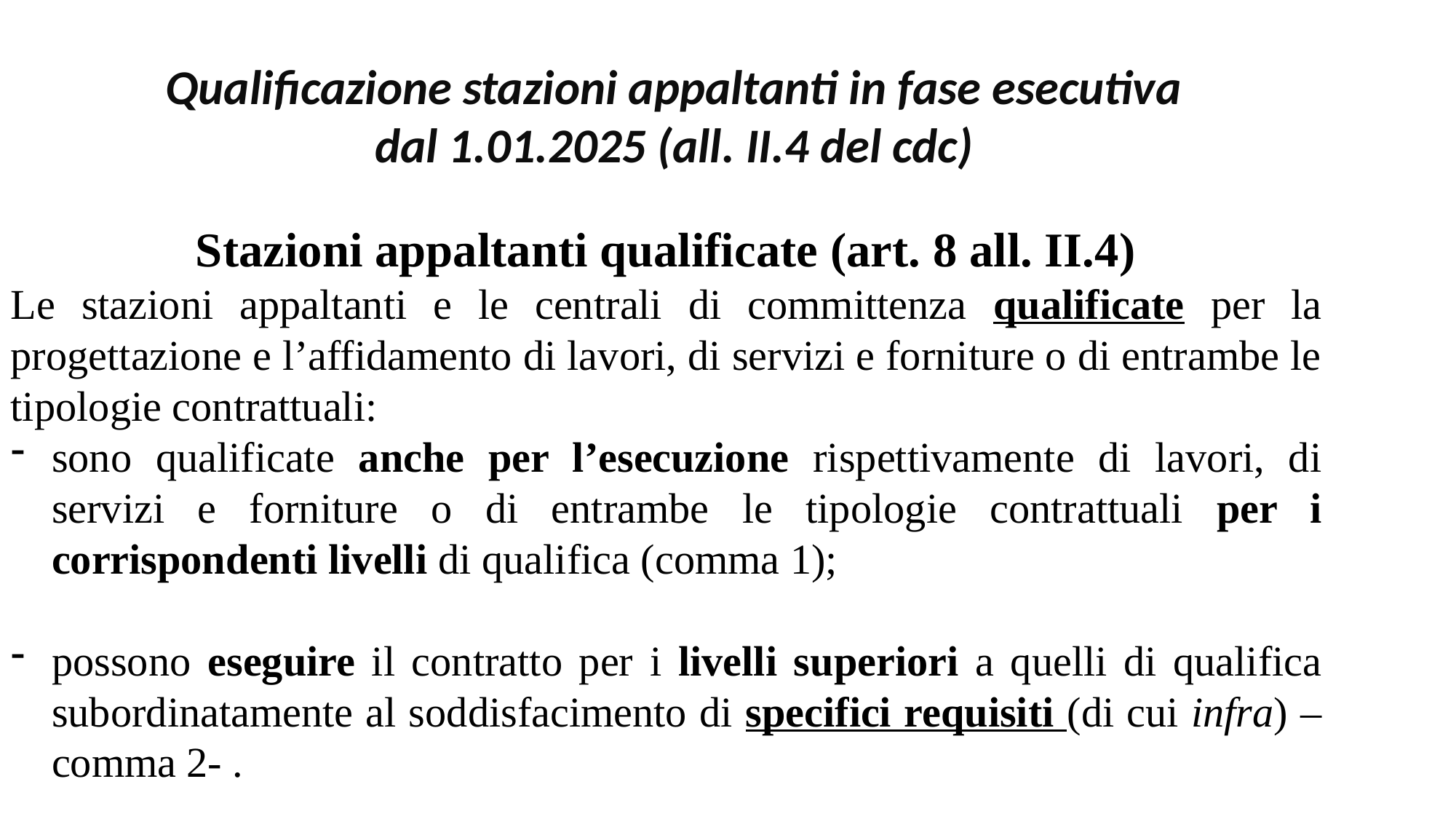

Qualificazione stazioni appaltanti in fase esecutiva dal 1.01.2025 (all. II.4 del cdc)

Stazioni appaltanti qualificate (art. 8 all. II.4)
Le stazioni appaltanti e le centrali di committenza qualificate per la progettazione e l’affidamento di lavori, di servizi e forniture o di entrambe le tipologie contrattuali:
sono qualificate anche per l’esecuzione rispettivamente di lavori, di servizi e forniture o di entrambe le tipologie contrattuali per i corrispondenti livelli di qualifica (comma 1);

possono eseguire il contratto per i livelli superiori a quelli di qualifica subordinatamente al soddisfacimento di specifici requisiti (di cui infra) – comma 2- .